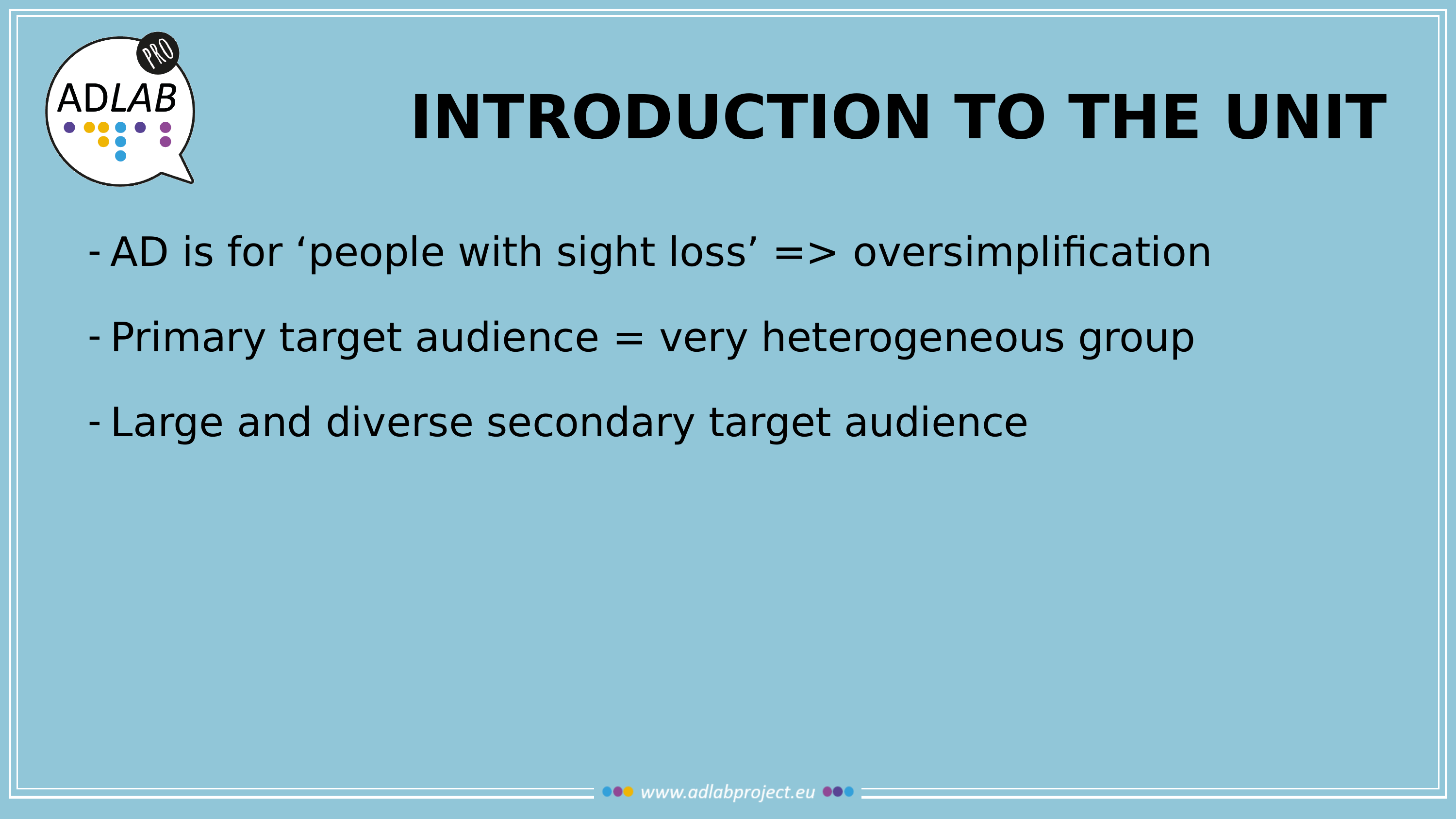

# INTRODUCTION TO THE UNIT
AD is for ‘people with sight loss’ => oversimplification
Primary target audience = very heterogeneous group
Large and diverse secondary target audience